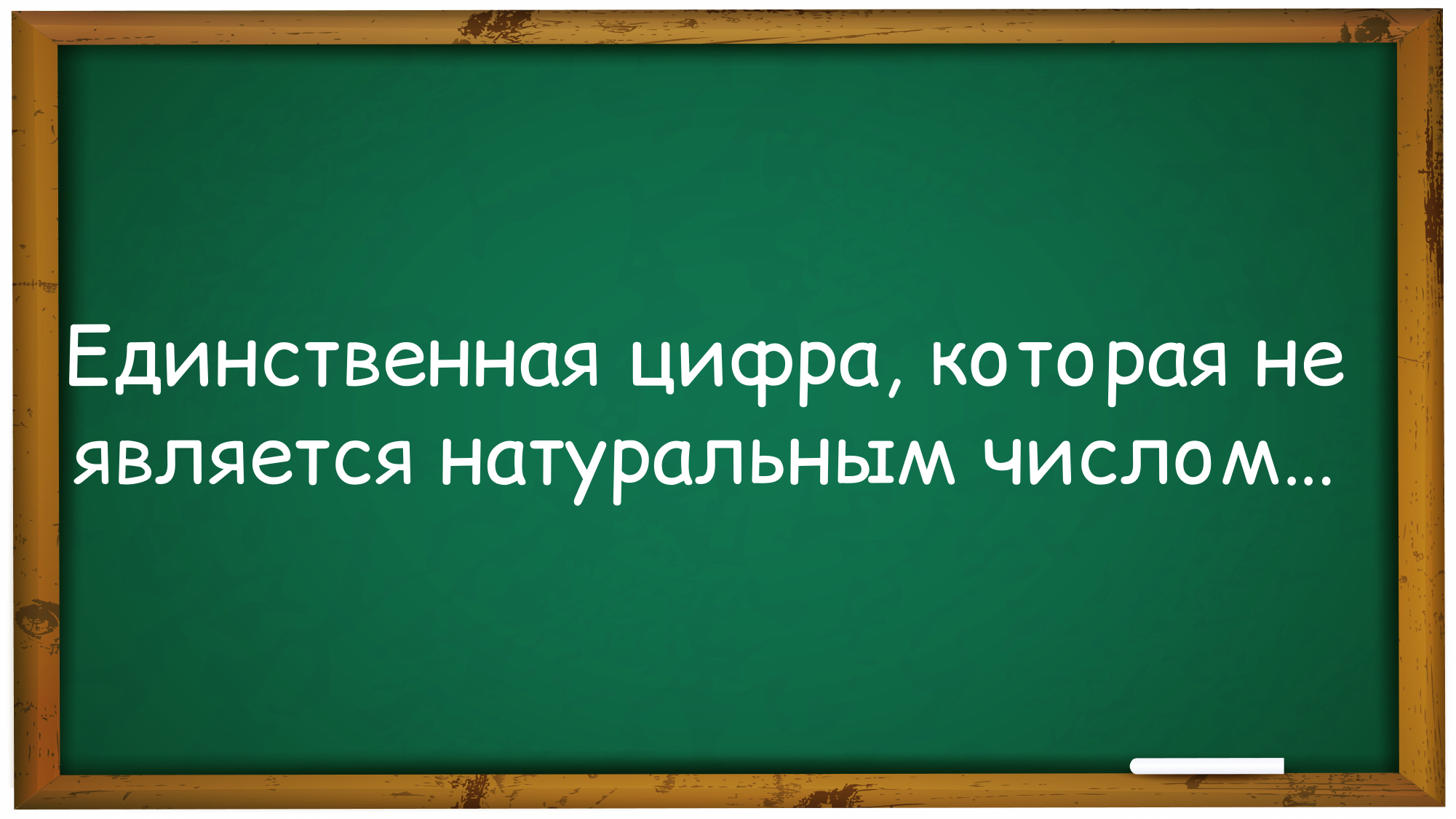

Единственная цифра, которая не является натуральным числом…